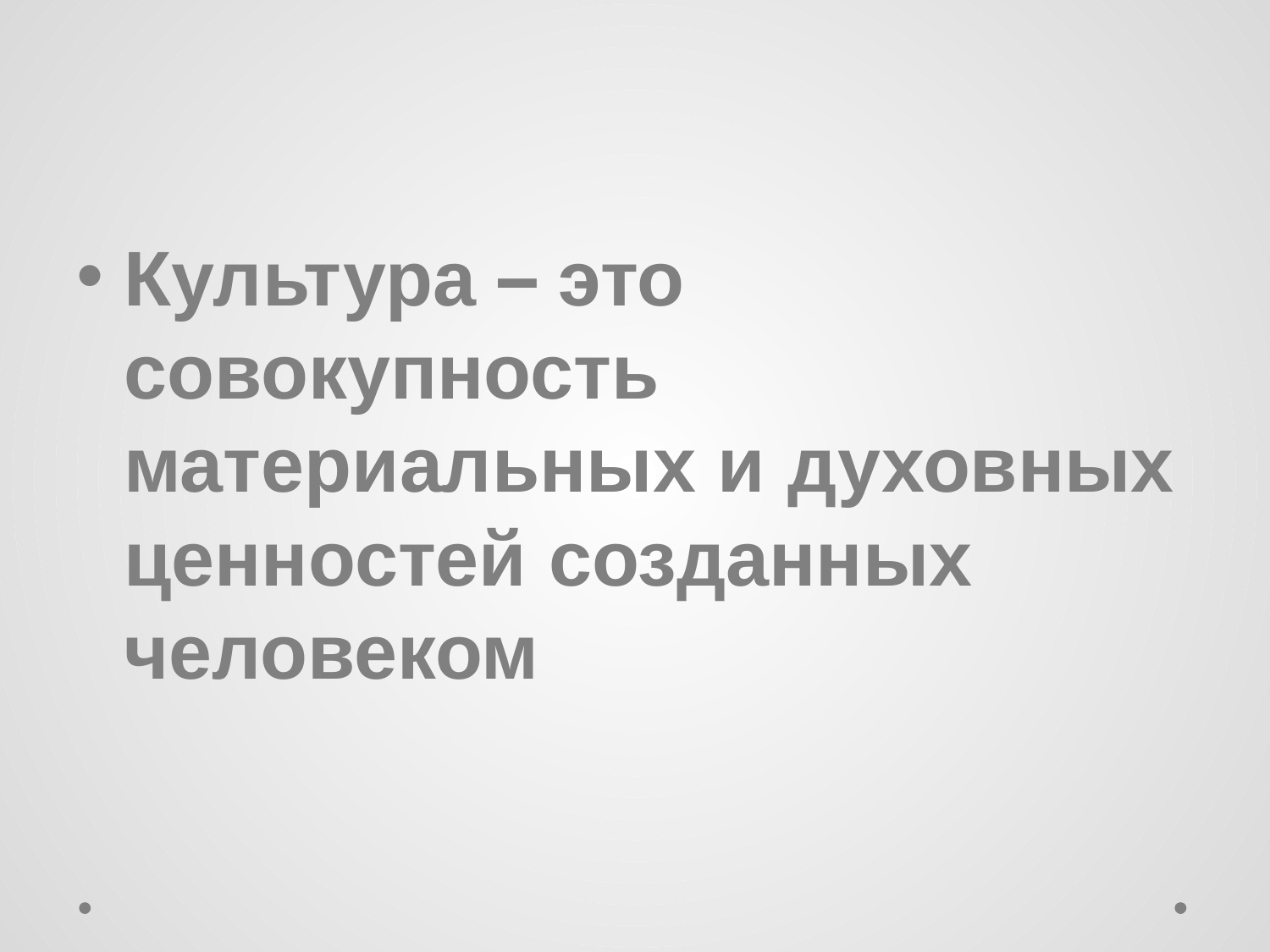

#
Культура – это совокупность материальных и духовных ценностей созданных человеком